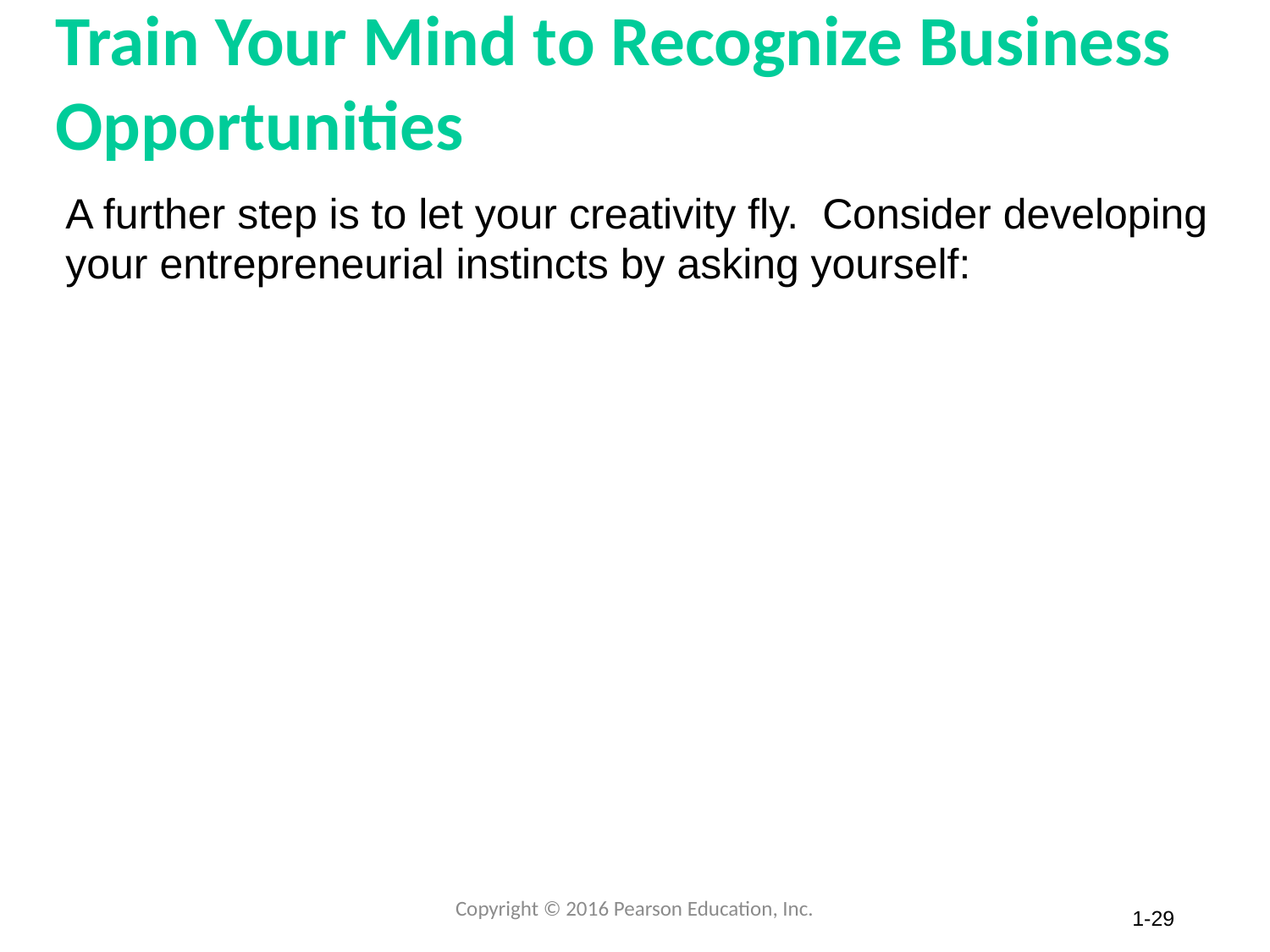

# Train Your Mind to Recognize Business Opportunities
A further step is to let your creativity fly.  Consider developing your entrepreneurial instincts by asking yourself:

Copyright © 2016 Pearson Education, Inc.